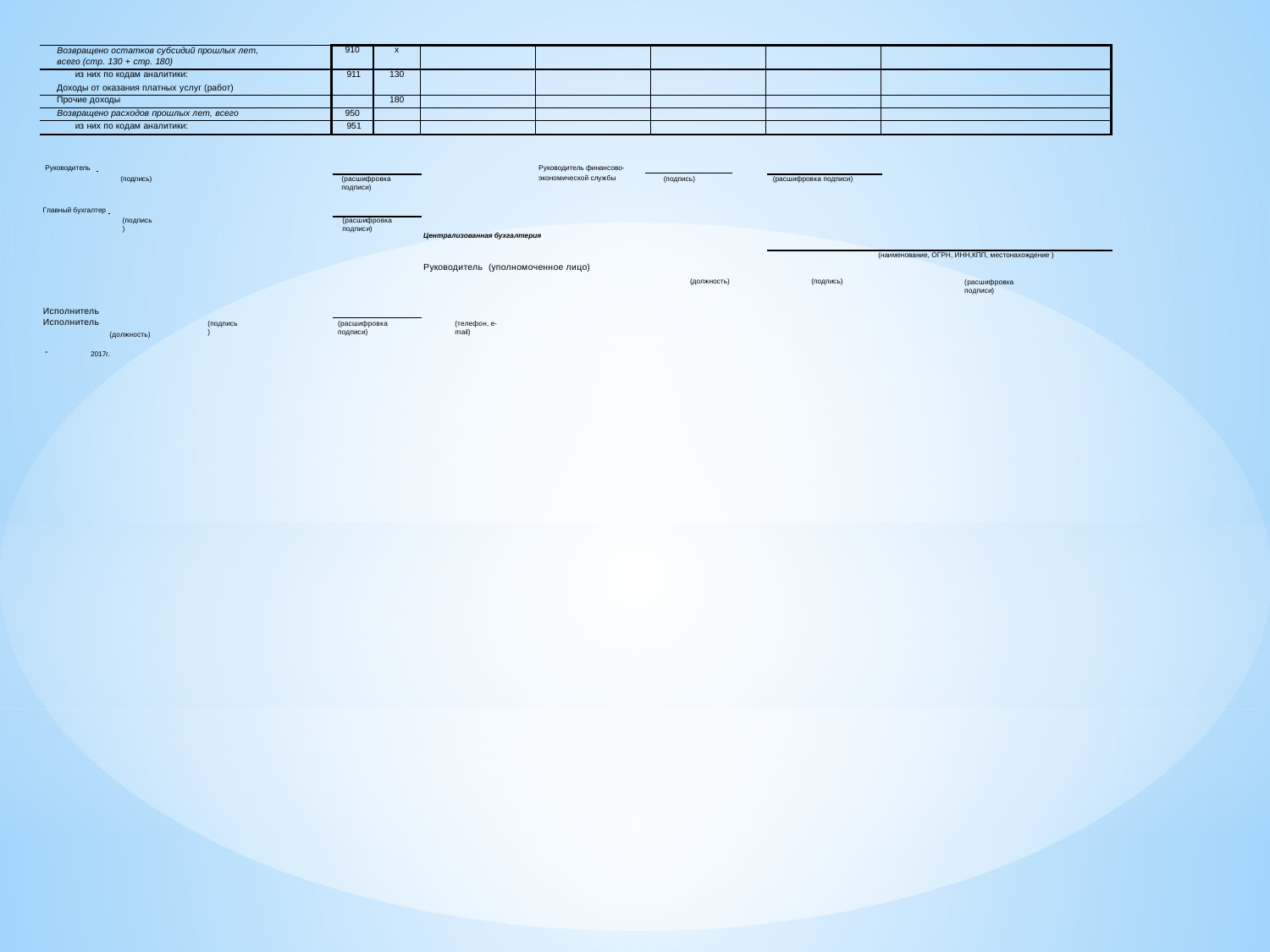

| Возвращено остатков субсидий прошлых лет, всего (стр. 130 + стр. 180) | 910 | х |  |  |  |  |  |
| --- | --- | --- | --- | --- | --- | --- | --- |
| из них по кодам аналитики: Доходы от оказания платных услуг (работ) | 911 | 130 |  |  |  |  |  |
| Прочие доходы |  | 180 |  |  |  |  |  |
| Возвращено расходов прошлых лет, всего | 950 |  |  |  |  |  |  |
| из них по кодам аналитики: | 951 |  |  |  |  |  |  |
Руководитель
Руководитель финансово-
экономической службы

(подпись)

(подпись)
(расшифровка подписи)
(расшифровка подписи)
Главный бухгалтер
(подпись)
(расшифровка подписи)

Централизованная бухгалтерия

(наименование, ОГРН, ИНН,КПП, местонахождение )
Руководитель  (уполномоченное лицо)

(должность)
(подпись)
(расшифровка подписи)
Исполнитель	Исполнитель
(должность)

(подпись)
(расшифровка подписи)
(телефон, e-mail)
"                      2017г.